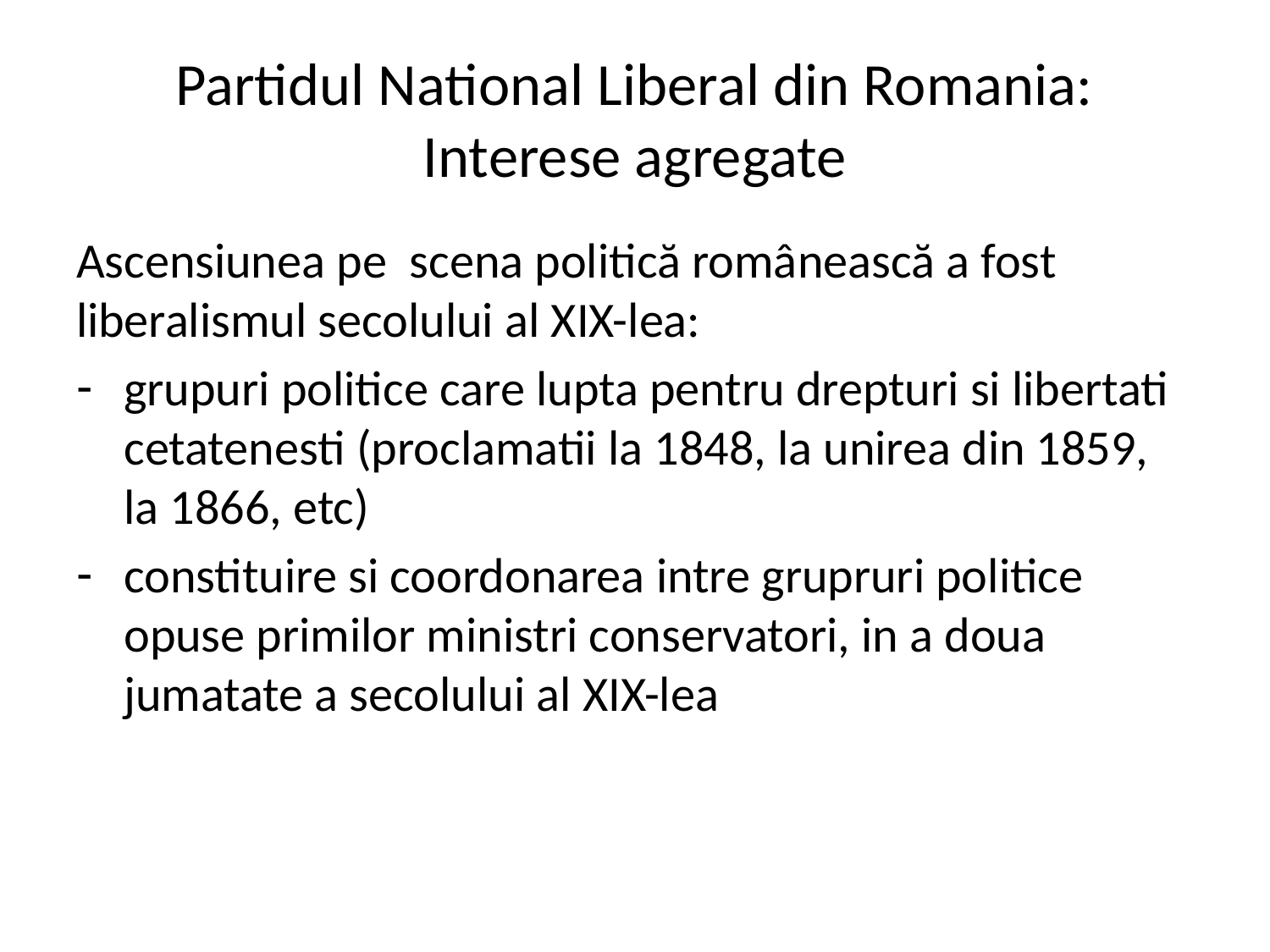

# Partidul National Liberal din Romania: Interese agregate
Ascensiunea pe  scena politică românească a fost liberalismul secolului al XIX-lea:
grupuri politice care lupta pentru drepturi si libertati cetatenesti (proclamatii la 1848, la unirea din 1859, la 1866, etc)
constituire si coordonarea intre grupruri politice opuse primilor ministri conservatori, in a doua jumatate a secolului al XIX-lea